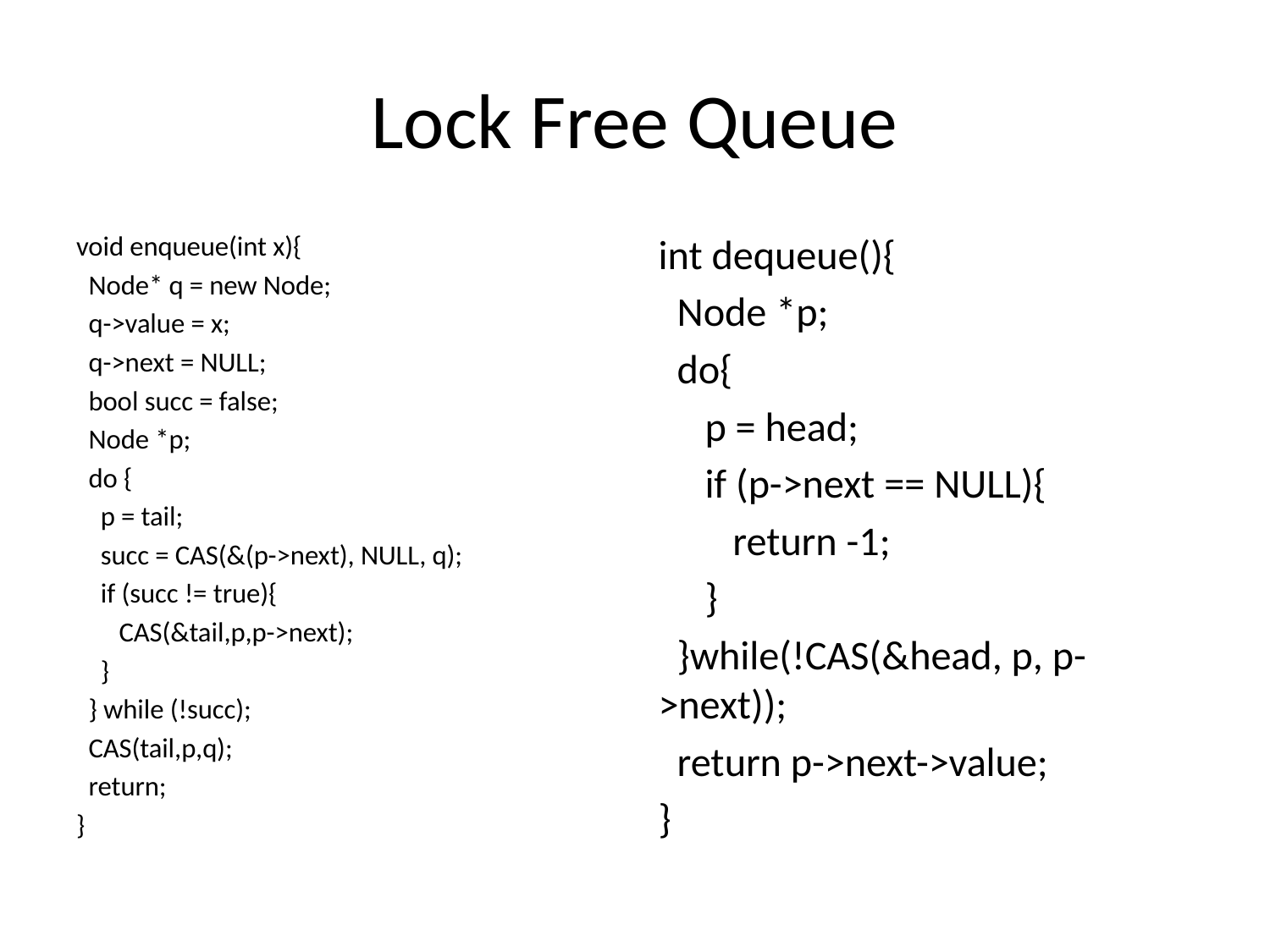

# Lock Free Queue
void enqueue(int x){
  Node* q = new Node;
  q->value = x;
  q->next = NULL;
  bool succ = false;
  Node *p;
  do {
    p = tail;
    succ = CAS(&(p->next), NULL, q);
    if (succ != true){
       CAS(&tail,p,p->next);
    }
  } while (!succ);
  CAS(tail,p,q);
  return;
}

int dequeue(){
  Node *p;
  do{
     p = head;
     if (p->next == NULL){
        return -1;
     }
  }while(!CAS(&head, p, p->next));
  return p->next->value;
}